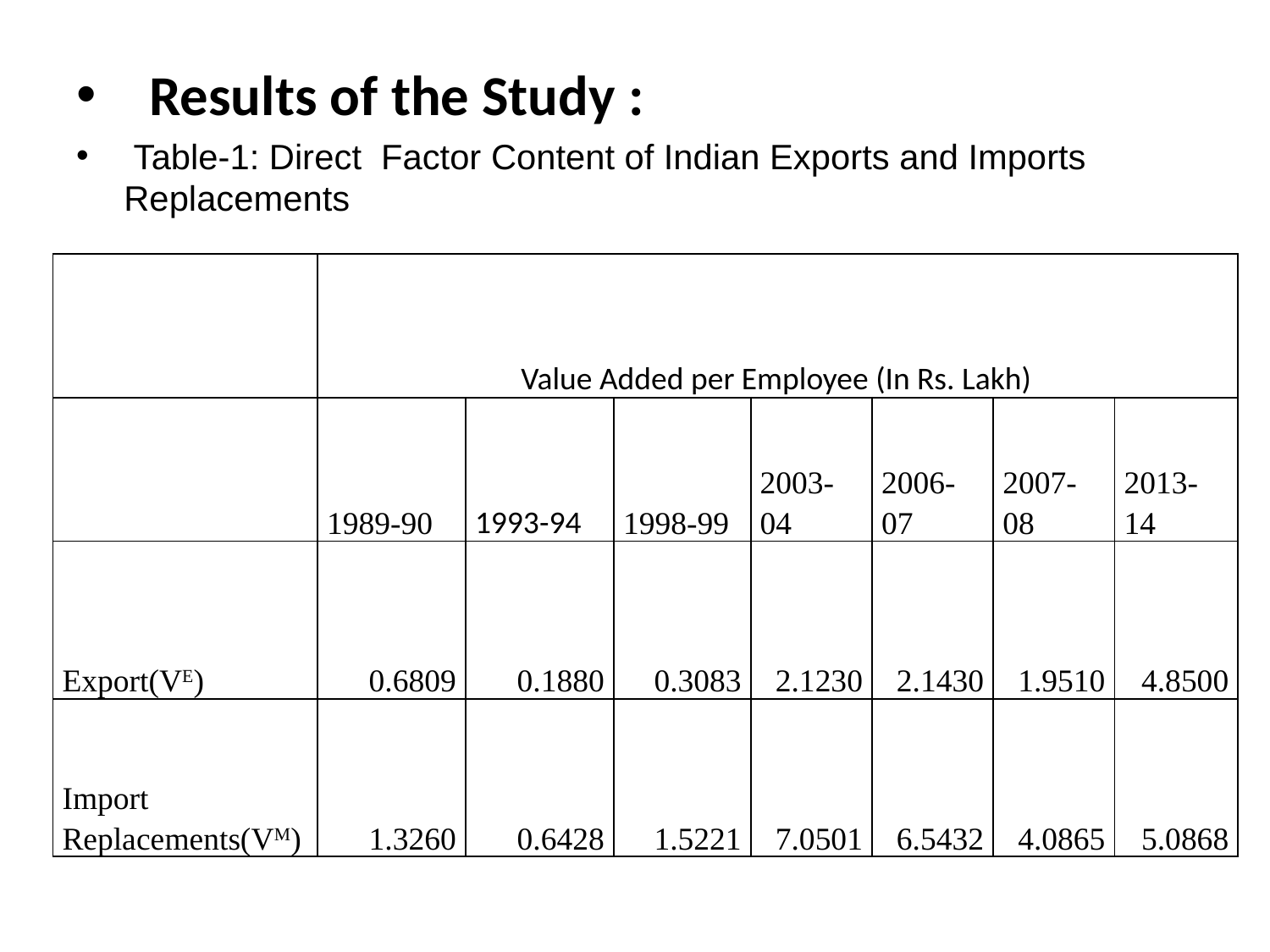

Results of the Study :
 Table-1: Direct  Factor Content of Indian Exports and Imports Replacements
|  | Value Added per Employee (In Rs. Lakh) |  |  |  |  |  |  |
| --- | --- | --- | --- | --- | --- | --- | --- |
|  | 1989-90 | 1993-94 | 1998-99 | 2003-04 | 2006-07 | 2007-08 | 2013-14 |
| Export(VE) | 0.6809 | 0.1880 | 0.3083 | 2.1230 | 2.1430 | 1.9510 | 4.8500 |
| Import Replacements(VM) | 1.3260 | 0.6428 | 1.5221 | 7.0501 | 6.5432 | 4.0865 | 5.0868 |